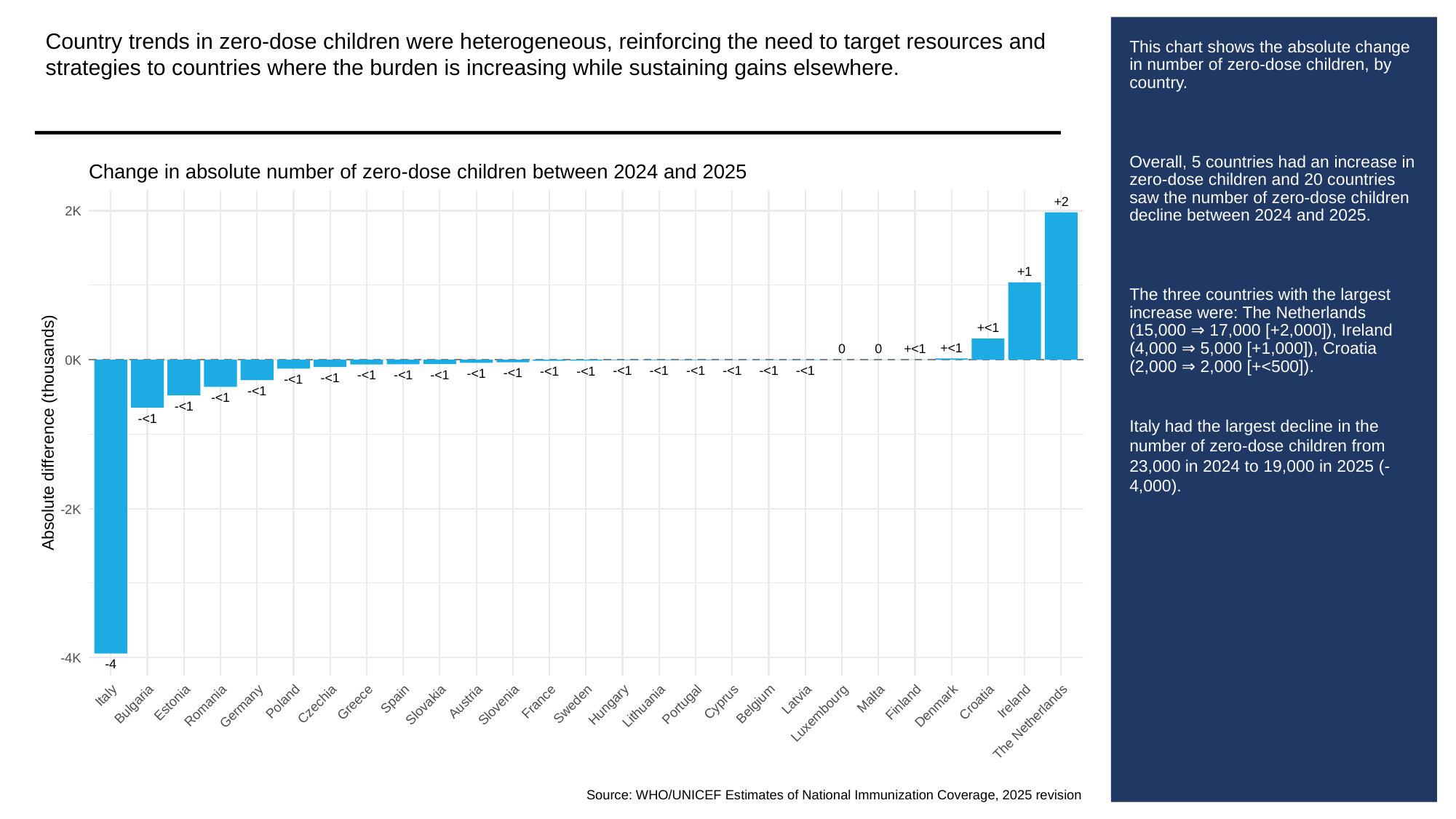

Country trends in zero-dose children were heterogeneous, reinforcing the need to target resources and strategies to countries where the burden is increasing while sustaining gains elsewhere.
# This chart shows the absolute change in number of zero-dose children, by country.

Overall, 5 countries had an increase in zero-dose children and 20 countries saw the number of zero-dose children decline between 2024 and 2025.

The three countries with the largest increase were: The Netherlands (15,000 ⇒ 17,000 [+2,000]), Ireland (4,000 ⇒ 5,000 [+1,000]), Croatia (2,000 ⇒ 2,000 [+<500]).

Italy had the largest decline in the number of zero-dose children from 23,000 in 2024 to 19,000 in 2025 (-4,000).

Change in absolute number of zero-dose children between 2024 and 2025

+2
2K

+1

+<1

+<1
+<1
0
0
0K

-<1
-<1
-<1
-<1
-<1
-<1
-<1
-<1
-<1
-<1
-<1
-<1
-<1
-<1
-<1
-<1
-<1
-<1
-<1
Absolute difference (thousands)

-2K

-4K

-4
Italy
Malta
Spain
Latvia
Ireland
Austria
France
Poland
Cyprus
Croatia
Finland
Greece
Estonia
Czechia
Belgium
Sweden
Bulgaria
Portugal
Slovakia
Hungary
Slovenia
Romania
Denmark
Lithuania
Germany
Luxembourg
The Netherlands
Source: WHO/UNICEF Estimates of National Immunization Coverage, 2025 revision